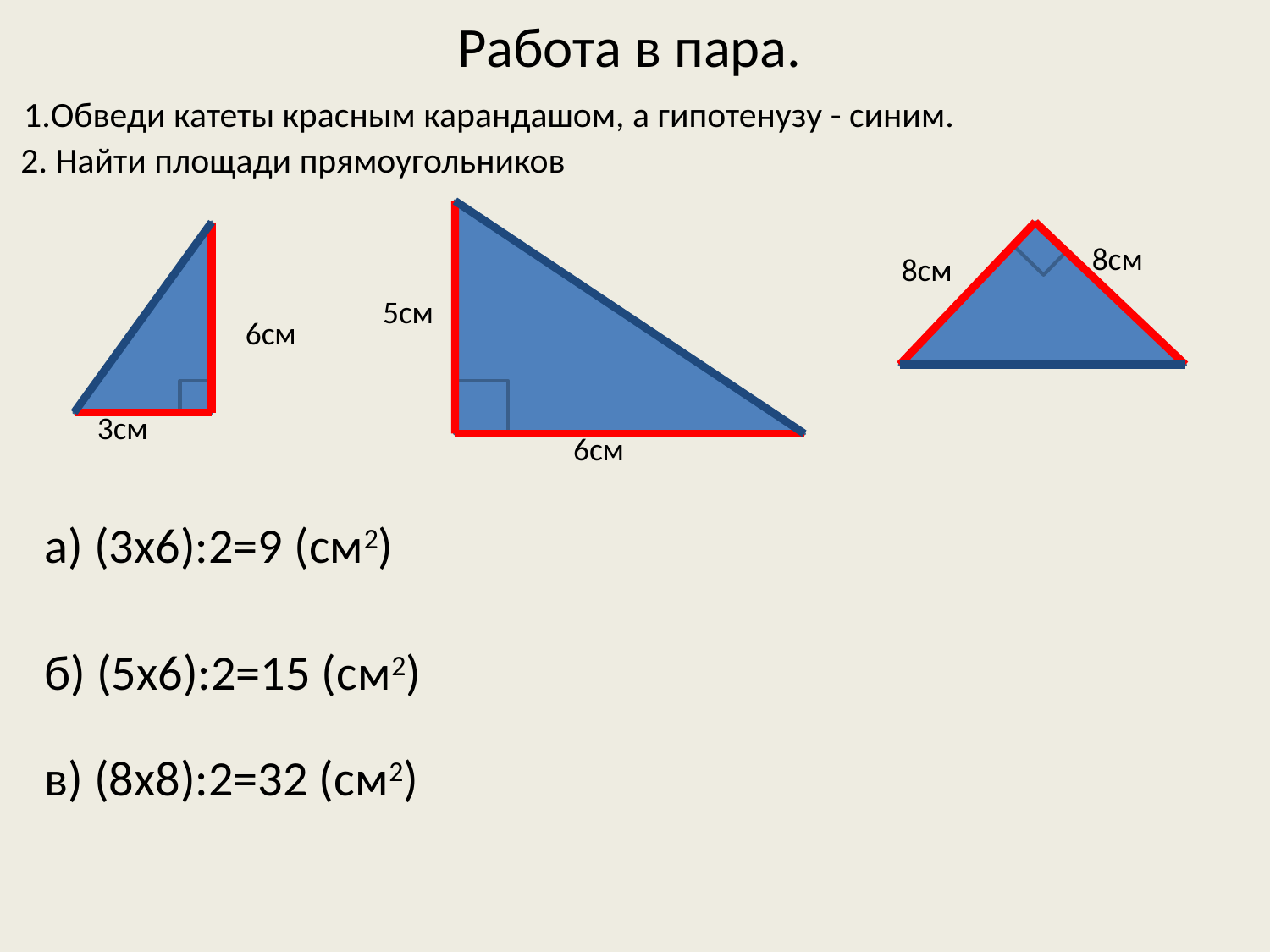

# Работа в пара. 1.Обведи катеты красным карандашом, а гипотенузу - синим. 2. Найти площади прямоугольников

8см
8см

5см
6см

3см
6см
а) (3х6):2=9 (см2)
б) (5х6):2=15 (см2)
в) (8х8):2=32 (см2)